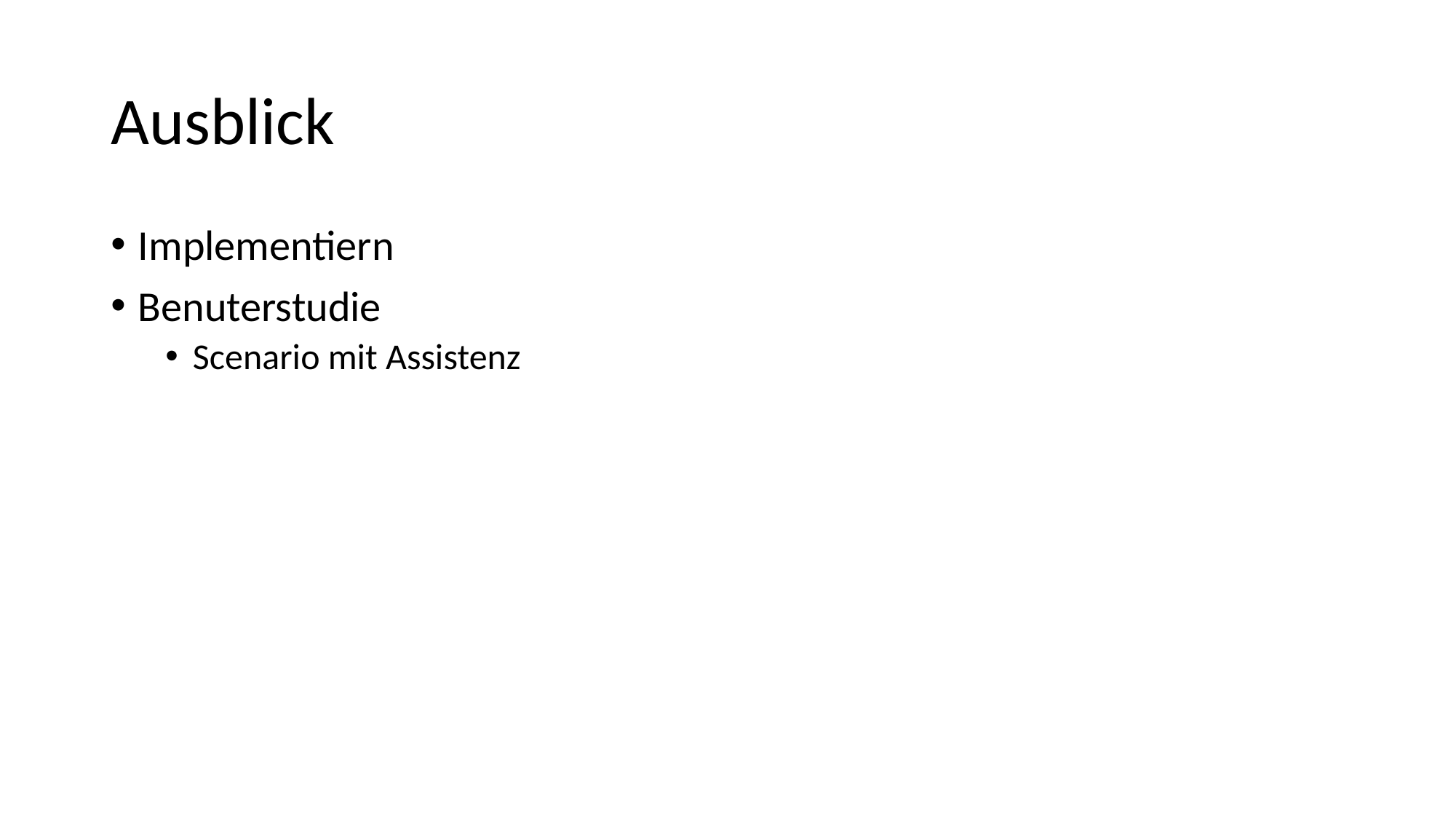

# Ausblick
Implementiern
Benuterstudie
Scenario mit Assistenz